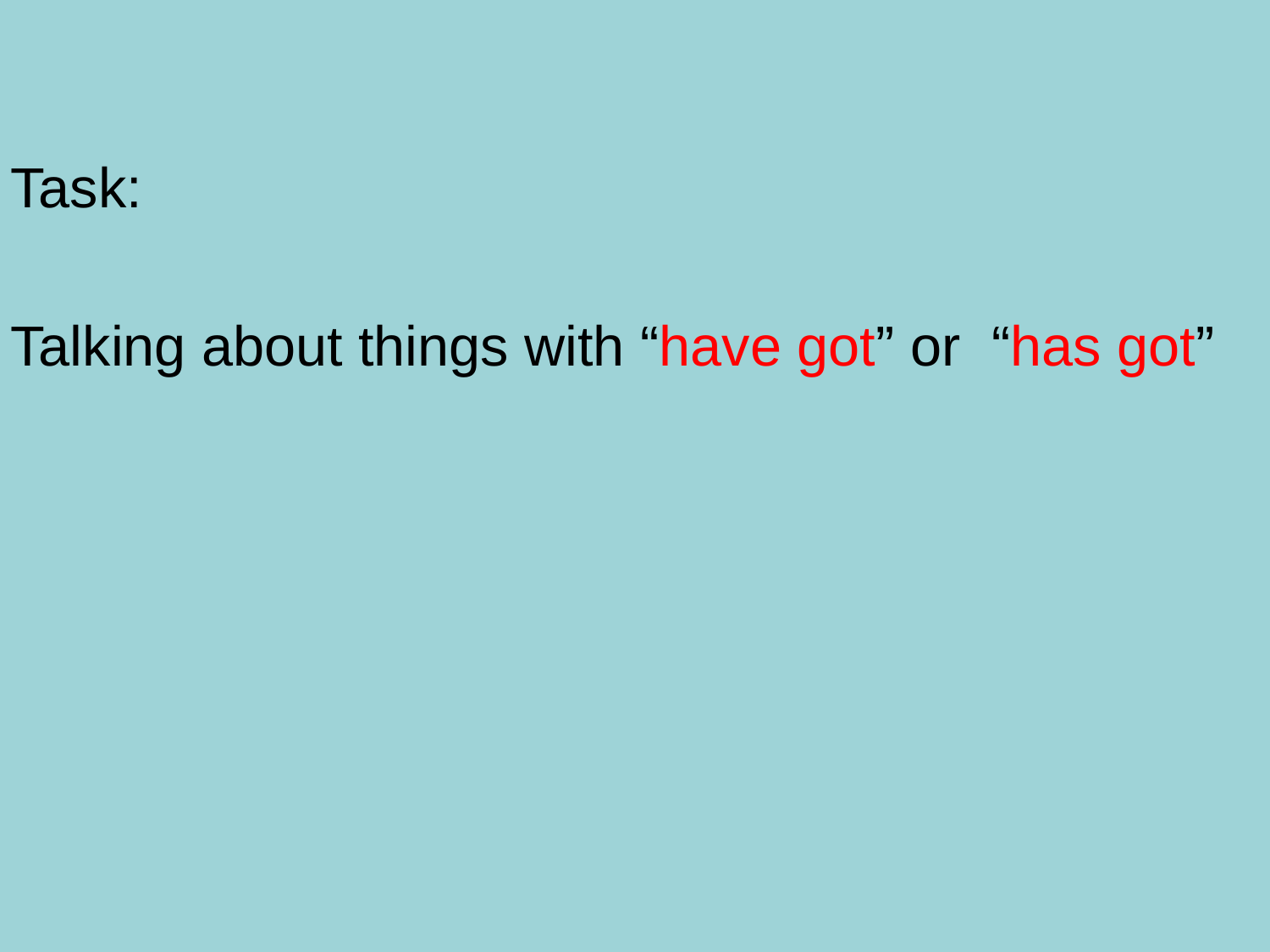

Task:

Talking about things with “have got” or  “has got”